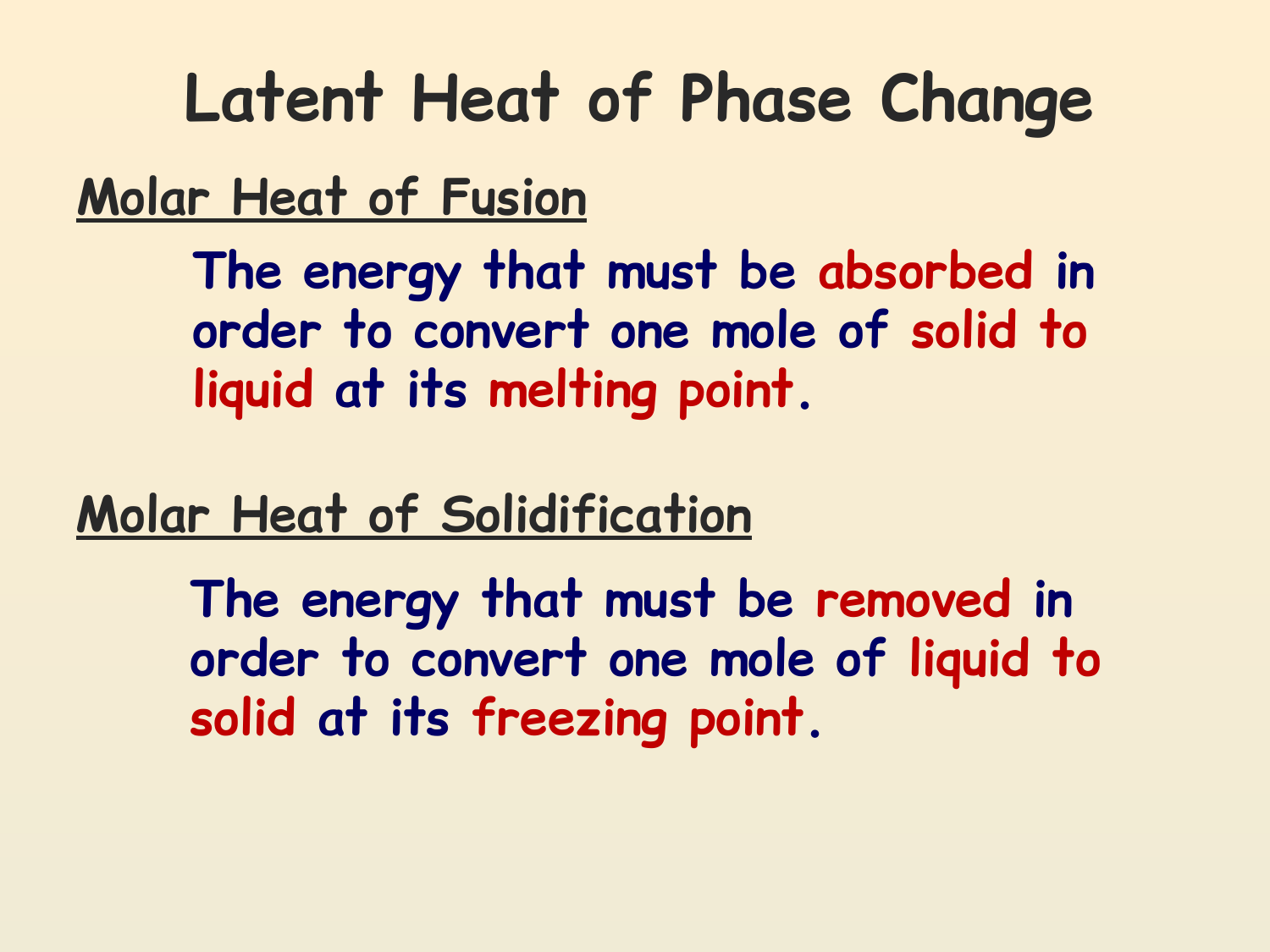

# Latent Heat of Phase Change
Molar Heat of Fusion

The energy that must be absorbed in order to convert one mole of solid to liquid at its melting point.
Molar Heat of Solidification

The energy that must be removed in order to convert one mole of liquid to solid at its freezing point.